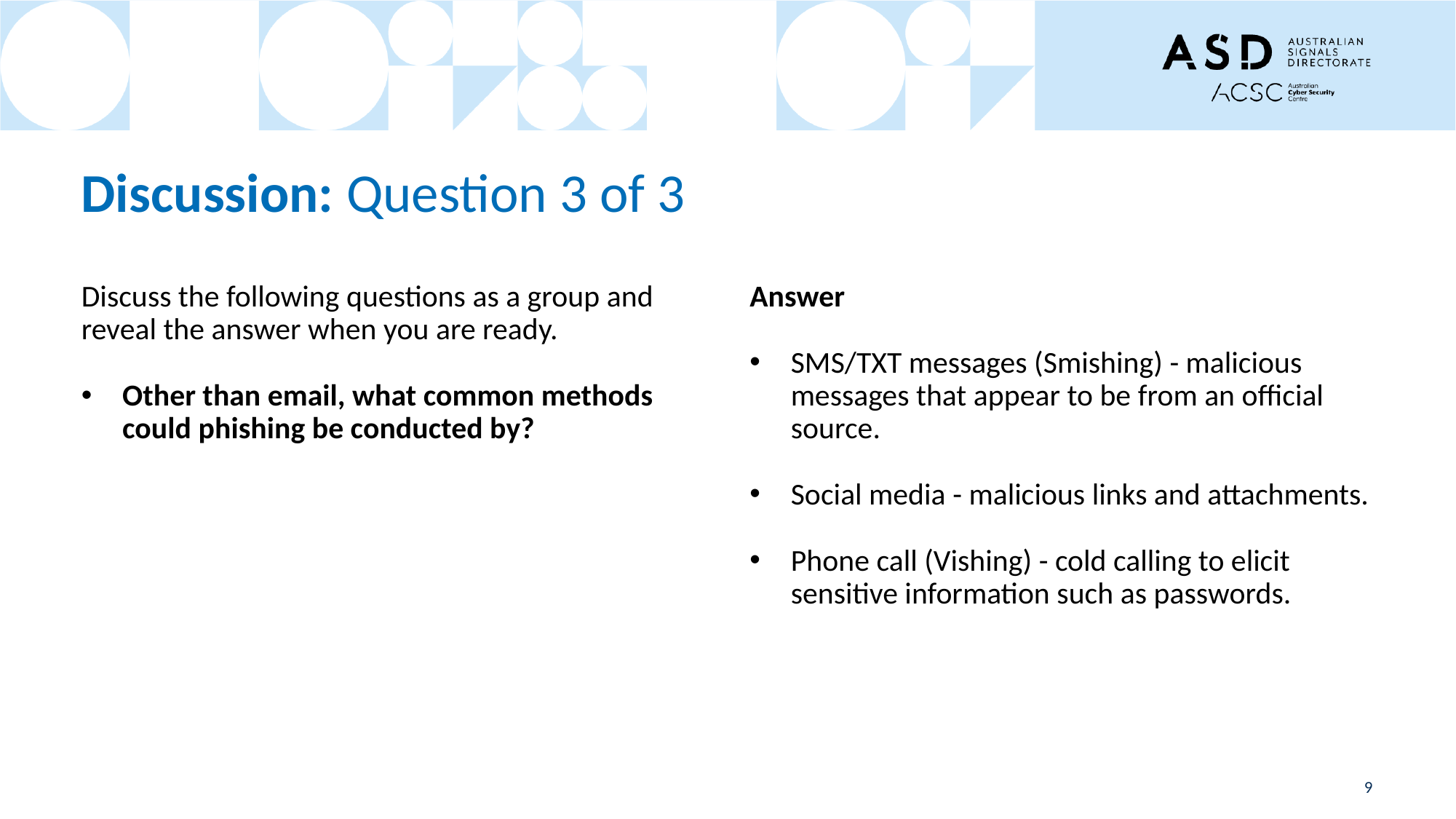

# Discussion: Question 3 of 3
Discuss the following questions as a group and reveal the answer when you are ready.
Other than email, what common methods could phishing be conducted by?
Answer
SMS/TXT messages (Smishing) - malicious messages that appear to be from an official source.
Social media - malicious links and attachments.
Phone call (Vishing) - cold calling to elicit sensitive information such as passwords.
9